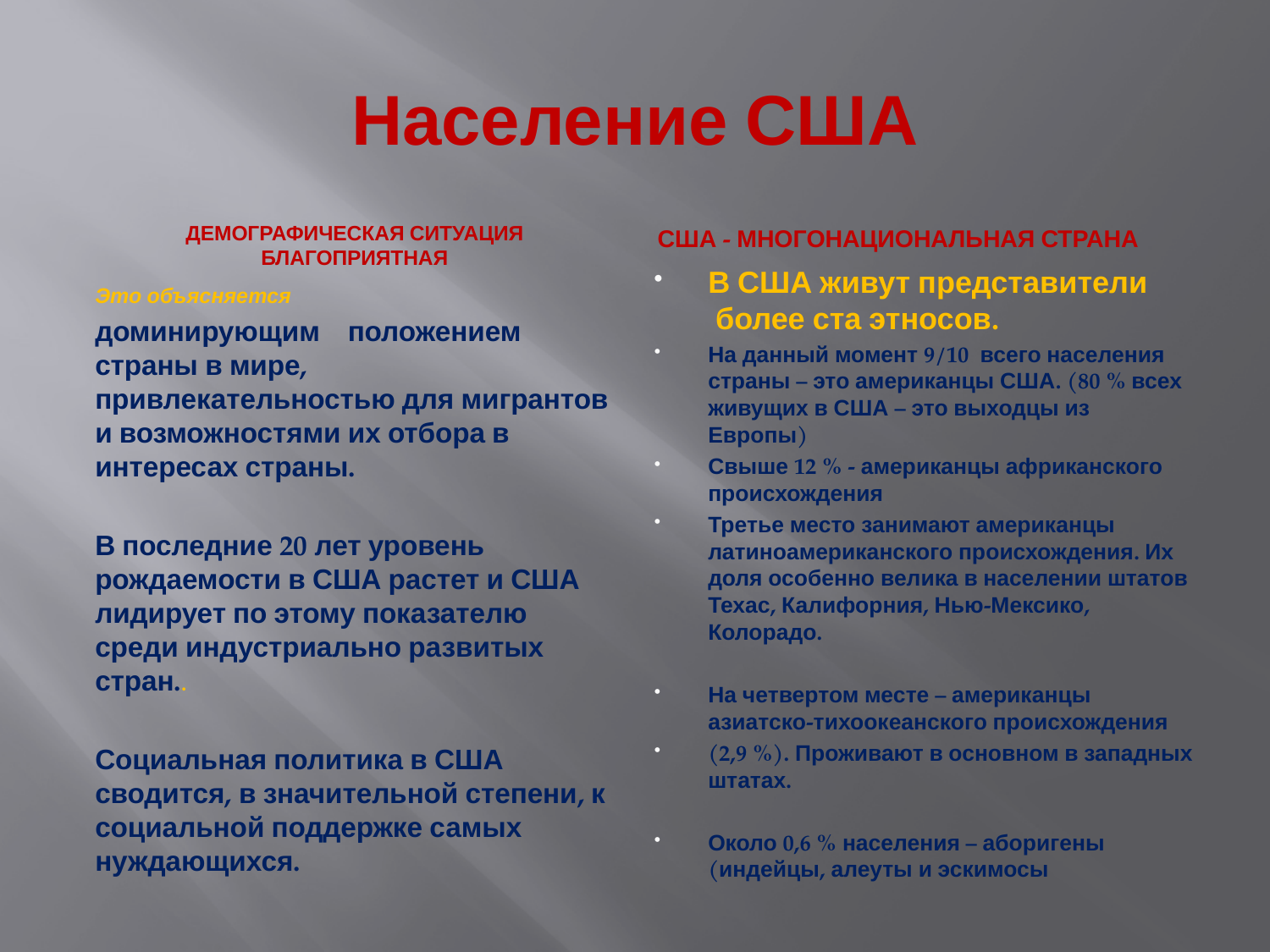

# Население США
США - многонациональная страна
Демографическая ситуация благоприятная
В США живут представители  более ста этносов.
На данный момент 9/10  всего населения страны – это американцы США. (80 % всех живущих в США – это выходцы из Европы)
Свыше 12 % - американцы африканского происхождения
Третье место занимают американцы латиноамериканского происхождения. Их доля особенно велика в населении штатов Техас, Калифорния, Нью-Мексико, Колорадо.

На четвертом месте – американцы азиатско-тихоокеанского происхождения
(2,9 %). Проживают в основном в западных штатах.

Около 0,6 % населения – аборигены (индейцы, алеуты и эскимосы

Это объясняется
доминирующим    положением страны в мире, привлекательностью для мигрантов и возможностями их отбора в интересах страны.

В последние 20 лет уровень рождаемости в США растет и США лидирует по этому показателю среди индустриально развитых стран..

Социальная политика в США сводится, в значительной степени, к социальной поддержке самых нуждающихся.